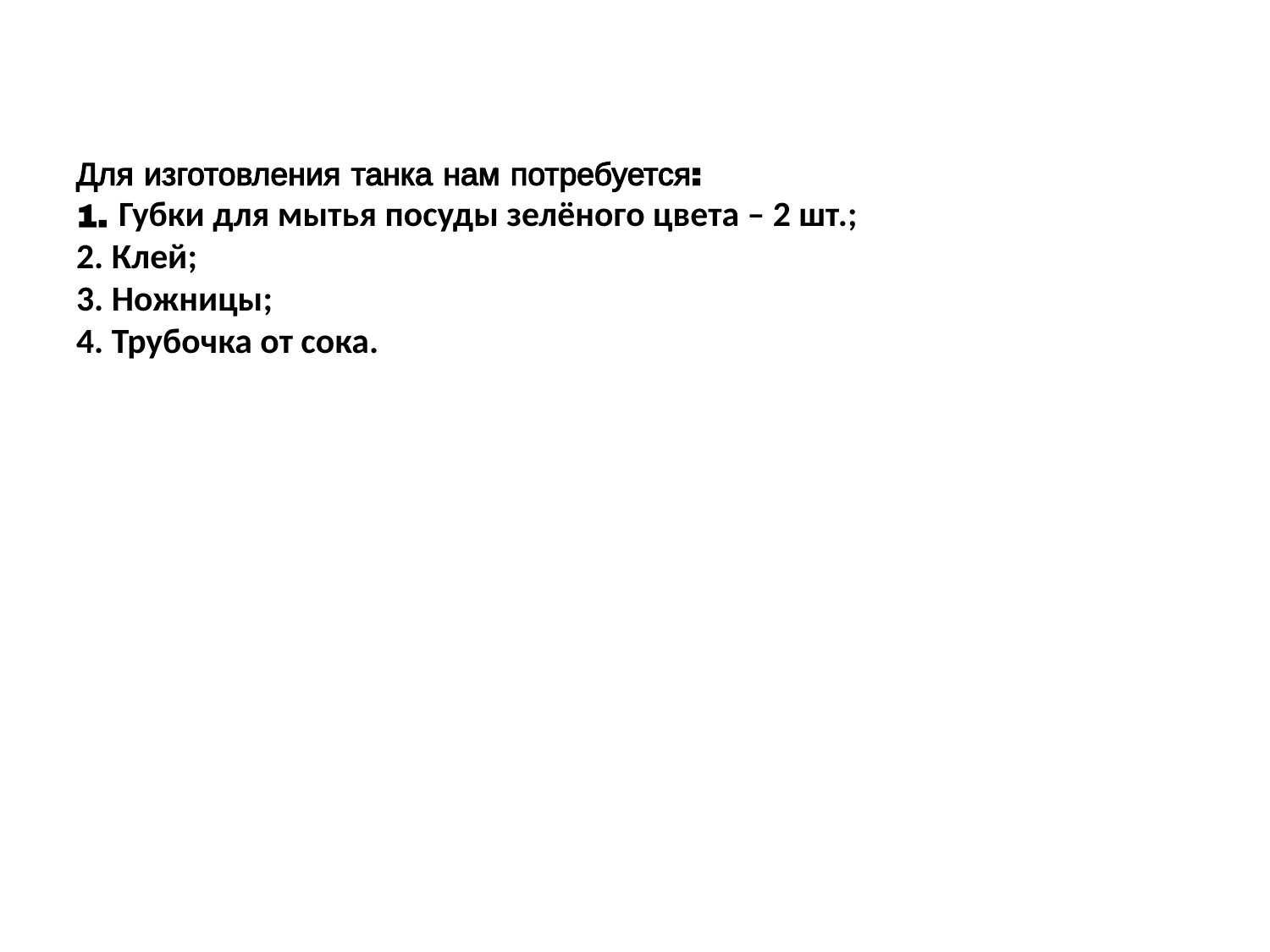

# Для изготовления танка нам потребуется: 1. Губки для мытья посуды зелёного цвета – 2 шт.; 2. Клей; 3. Ножницы; 4. Трубочка от сока.